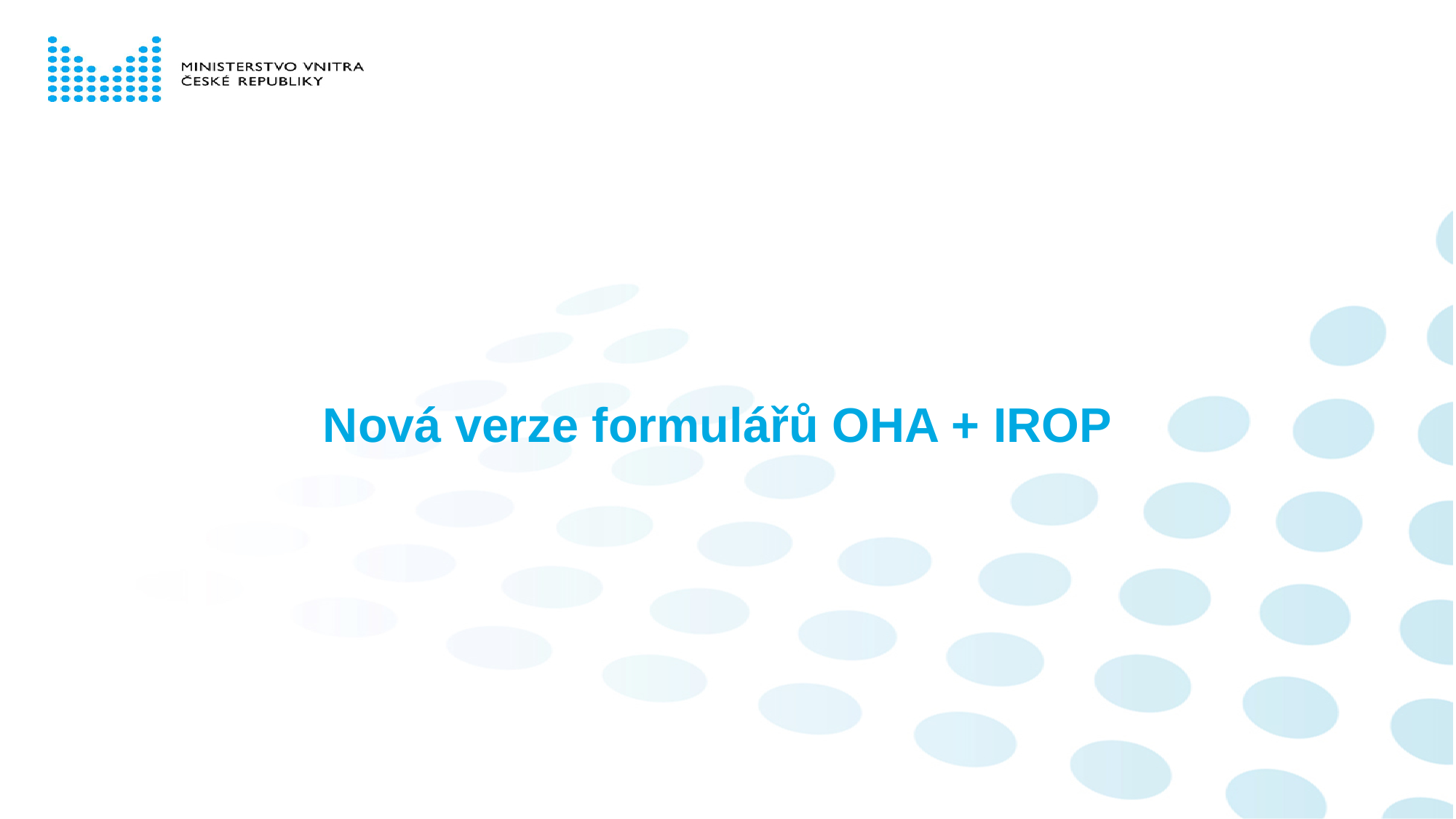

# Nová verze formulářů OHA + IROP